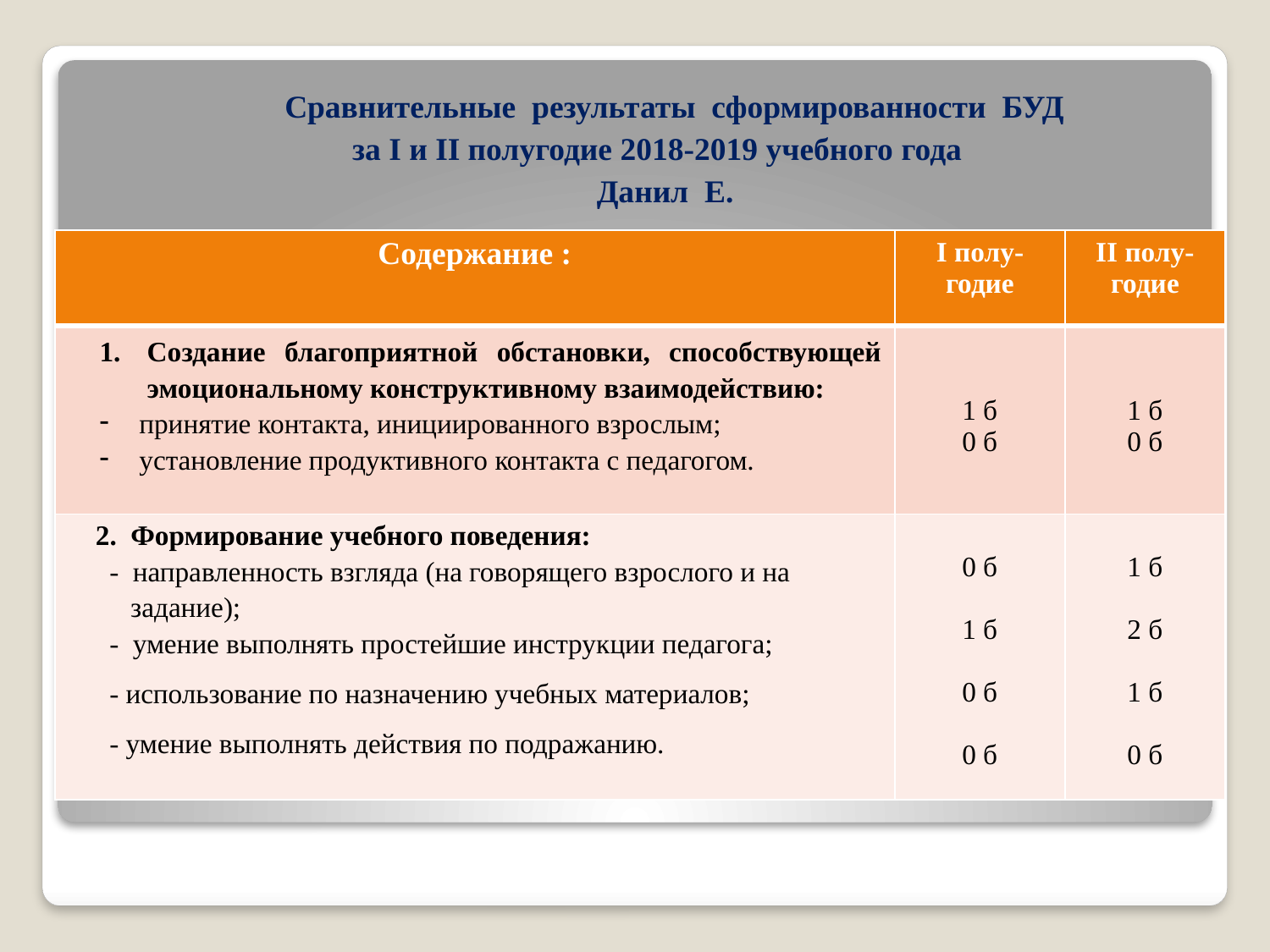

Сравнительные  результаты  сформированности  БУД
за I и II полугодие 2018-2019 учебного года
  Данил  Е.

| Содержание : | I полу-годие | II полу-годие |
| --- | --- | --- |
| Создание благоприятной обстановки, способствующей эмоциональному конструктивному взаимодействию: принятие контакта, инициированного взрослым; установление продуктивного контакта с педагогом. | 1 б 0 б | 1 б 0 б |
| 2. Формирование учебного поведения: - направленность взгляда (на говорящего взрослого и на задание); - умение выполнять простейшие инструкции педагога; - использование по назначению учебных материалов; - умение выполнять действия по подражанию. | 0 б 1 б 0 б 0 б | 1 б 2 б 1 б 0 б |